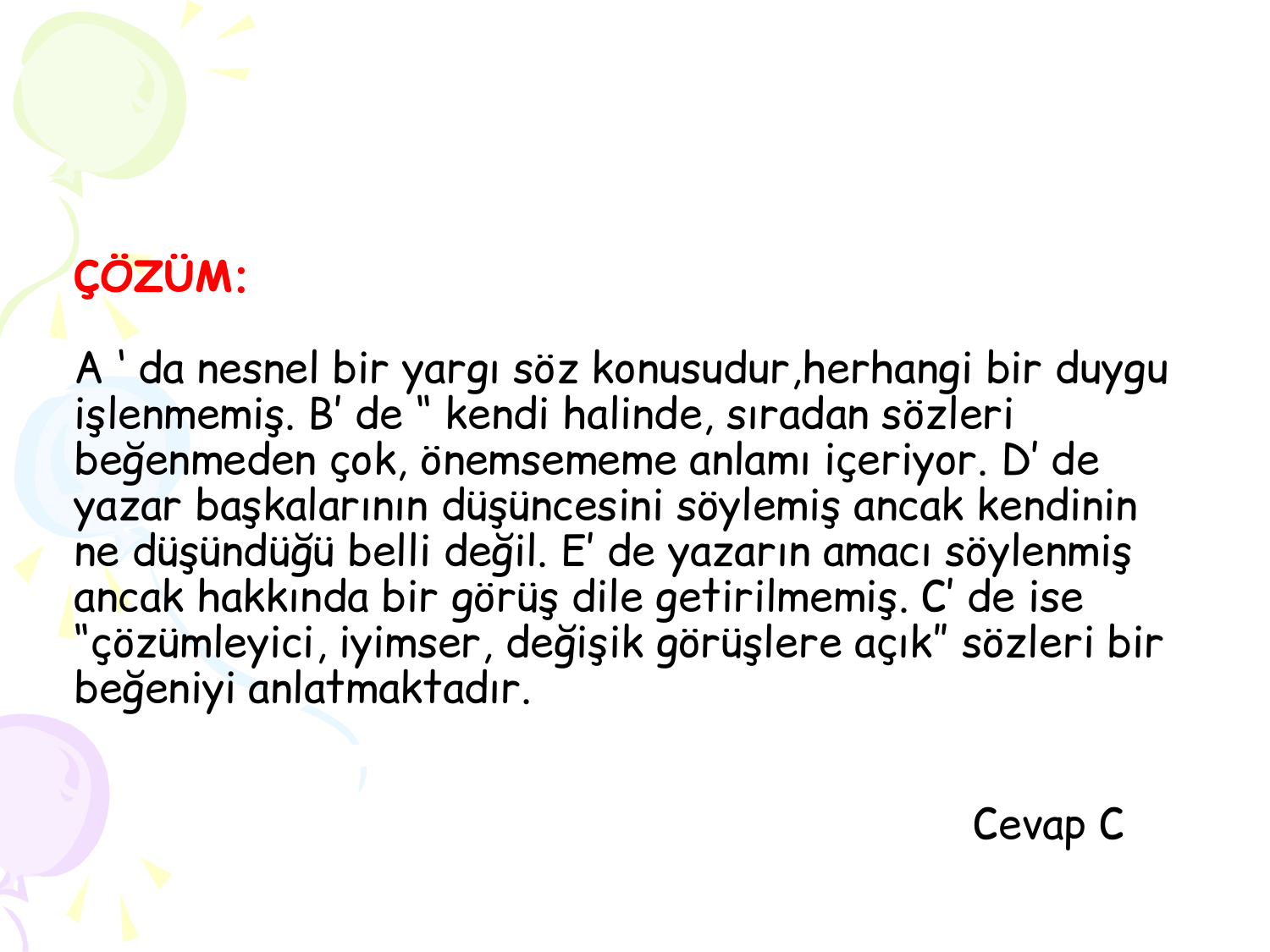

# ÇÖZÜM: A ‘ da nesnel bir yargı söz konusudur,herhangi bir duygu işlenmemiş. B’ de “ kendi halinde, sıradan sözleri beğenmeden çok, önemsememe anlamı içeriyor. D’ de  yazar başkalarının düşüncesini söylemiş ancak kendinin ne düşündüğü belli değil. E’ de yazarın amacı söylenmiş ancak hakkında bir görüş dile getirilmemiş. C’ de ise “çözümleyici, iyimser, değişik görüşlere açık” sözleri bir beğeniyi anlatmaktadır. Cevap C